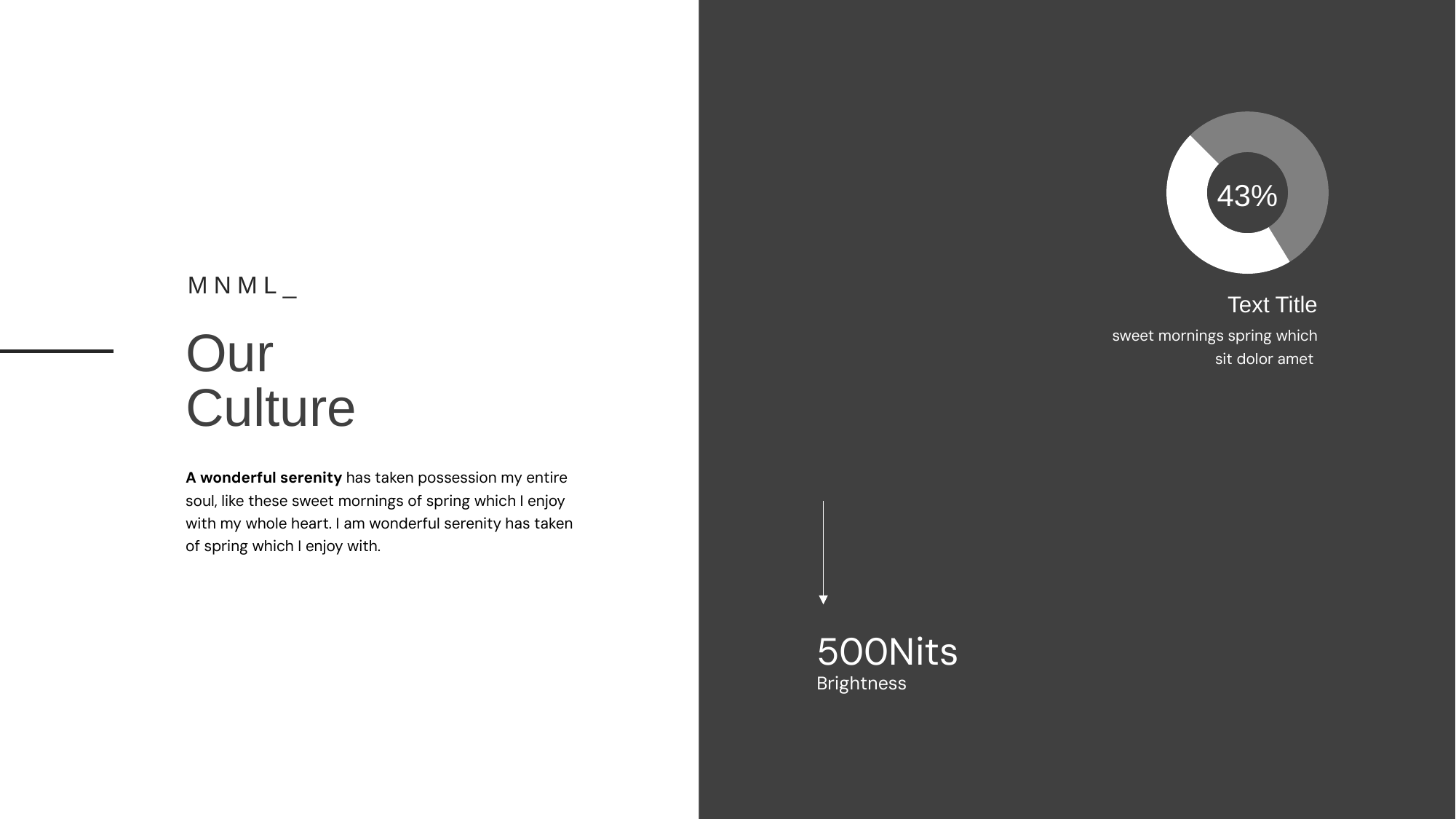

### Chart

| Category | Sales |
|---|---|
| 1st Qtr | 50.0 |
| 2nd Qtr | 43.0 |
43%
Mnml_
Text Title
sweet mornings spring which
sit dolor amet
Our
Culture

A wonderful serenity has taken possession my entire soul, like these sweet mornings of spring which I enjoy with my whole heart. I am wonderful serenity has taken of spring which I enjoy with.
500Nits
Brightness